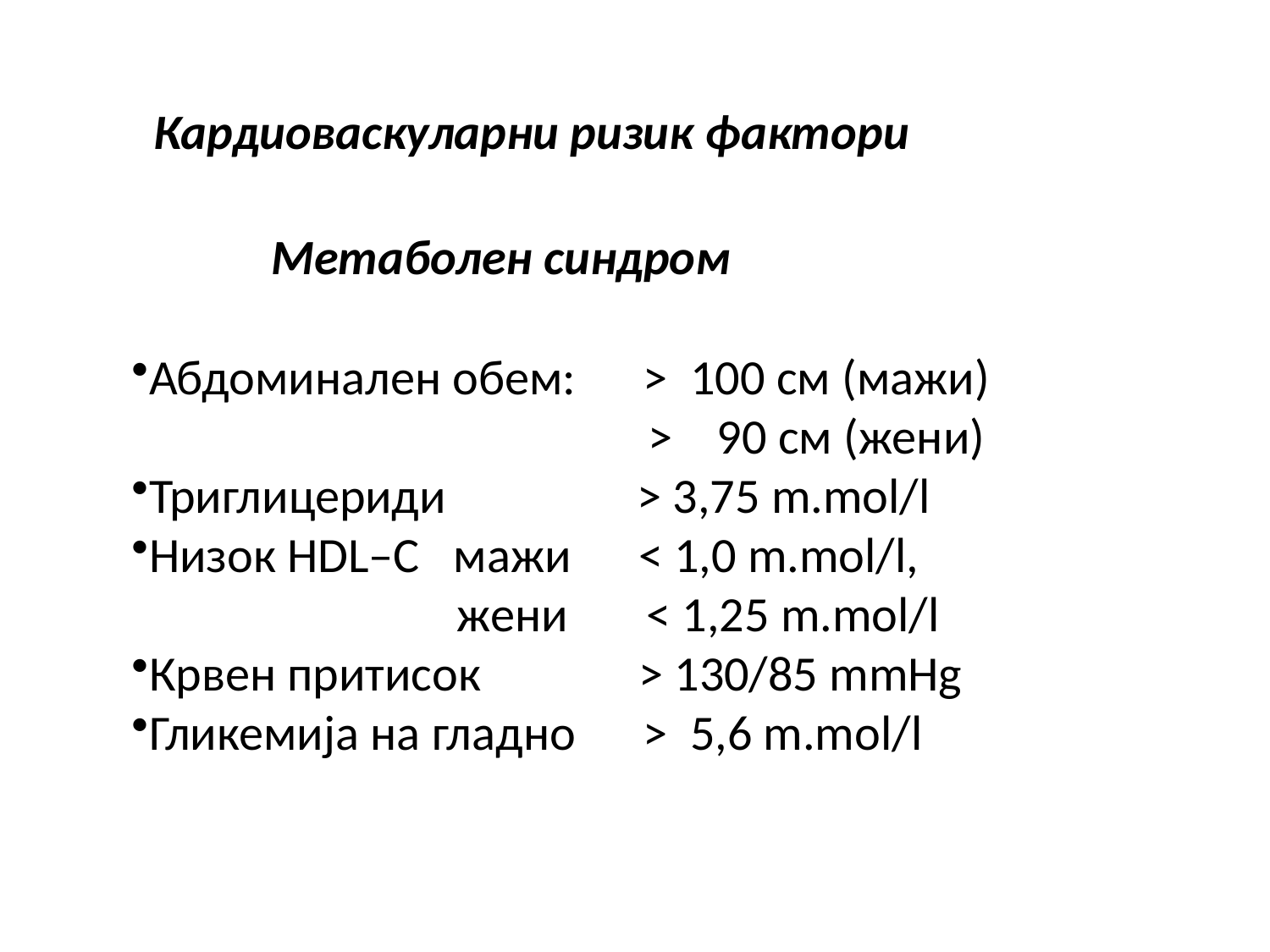

Кардиоваскуларни ризик фактори

           Метаболен синдром

Абдоминален обем:      >  100 см (мажи)
                                              >    90 см (жени)
Триглицериди                 > 3,75 m.mol/l
Низок HDL–C   мажи      < 1,0 m.mol/l,
                             жени       < 1,25 m.mol/l
Крвен притисок              > 130/85 mmHg
Гликемија на гладно      >  5,6 m.mol/l